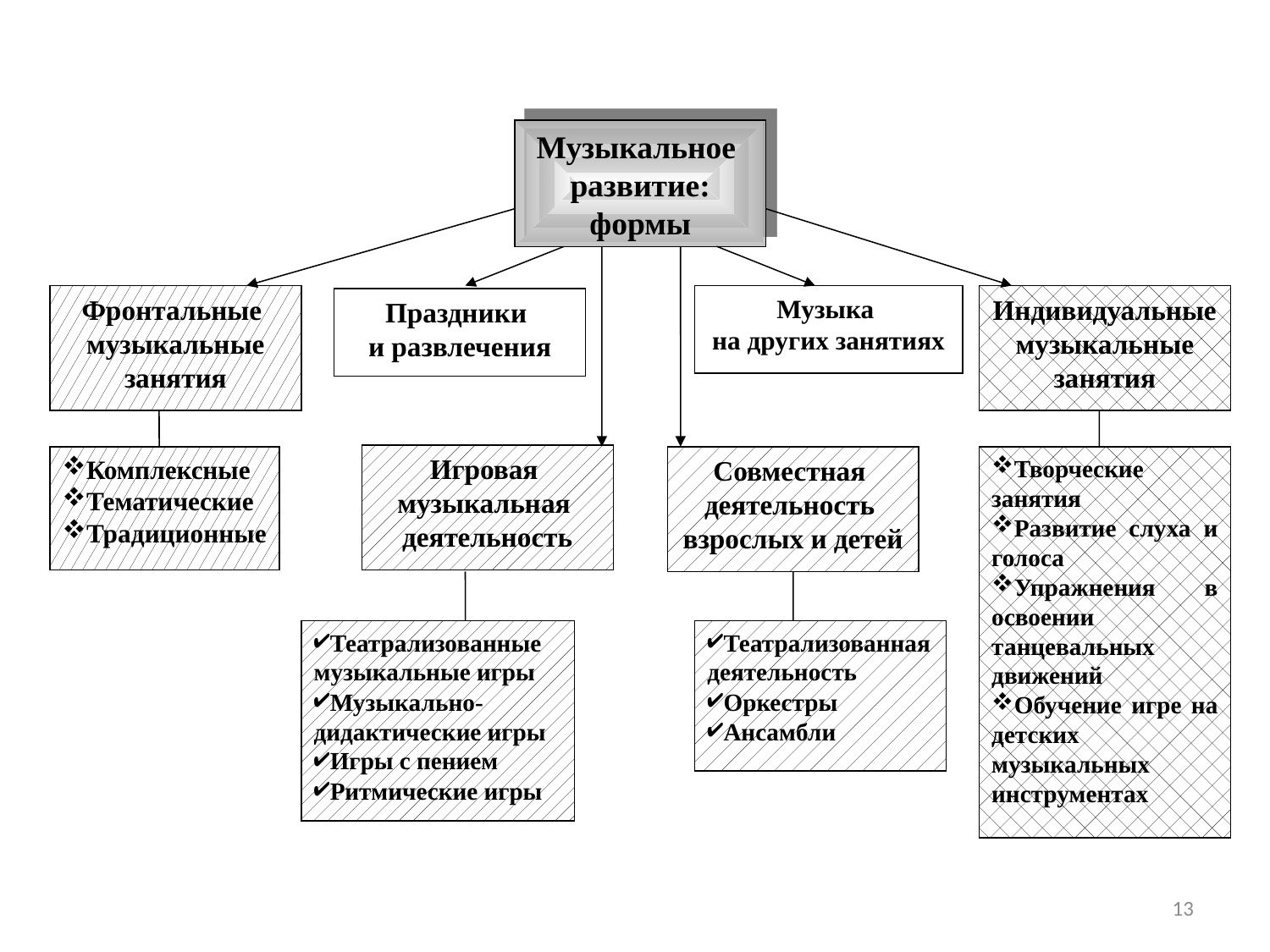

Музыкальное
развитие: формы

Фронтальные
 музыкальные
занятия
Музыка
на других занятиях
Индивидуальные
музыкальные
занятия
Праздники
и развлечения
Игровая
музыкальная
деятельность
Комплексные
Тематические
Традиционные

Совместная
деятельность
взрослых и детей
Творческие занятия
Развитие слуха и голоса
Упражнения  в освоении танцевальных движений
Обучение игре на детских музыкальных инструментах
Театрализованные музыкальные игры
Музыкально-дидактические игры
Игры с пением
Ритмические игры
Театрализованная деятельность
Оркестры
Ансамбли
13